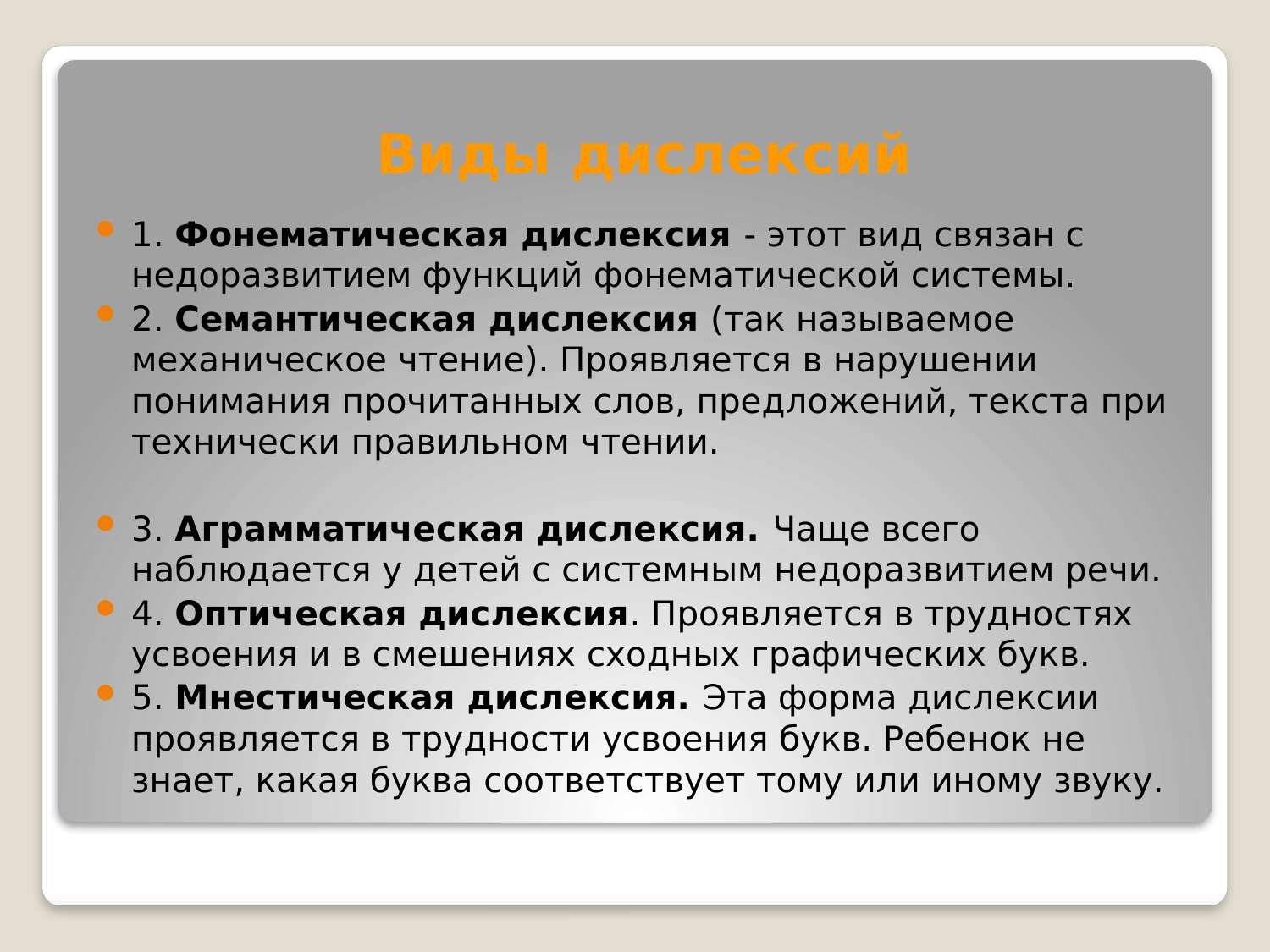

Виды дислексий

1. Фонематическая дислексия - этот вид связан с недоразвитием функций фонематической системы.
2. Семантическая дислексия (так называемое механическое чтение). Проявляется в нарушении понимания прочитанных слов, предложений, текста при технически правильном чтении.

3. Аграмматическая дислексия. Чаще всего наблюдается у детей с системным недоразвитием речи.
4. Оптическая дислексия. Проявляется в трудностях усвоения и в смешениях сходных графических букв.
5. Мнестическая дислексия. Эта форма дислексии проявляется в трудности усвоения букв. Ребенок не знает, какая буква соответствует тому или иному звуку.